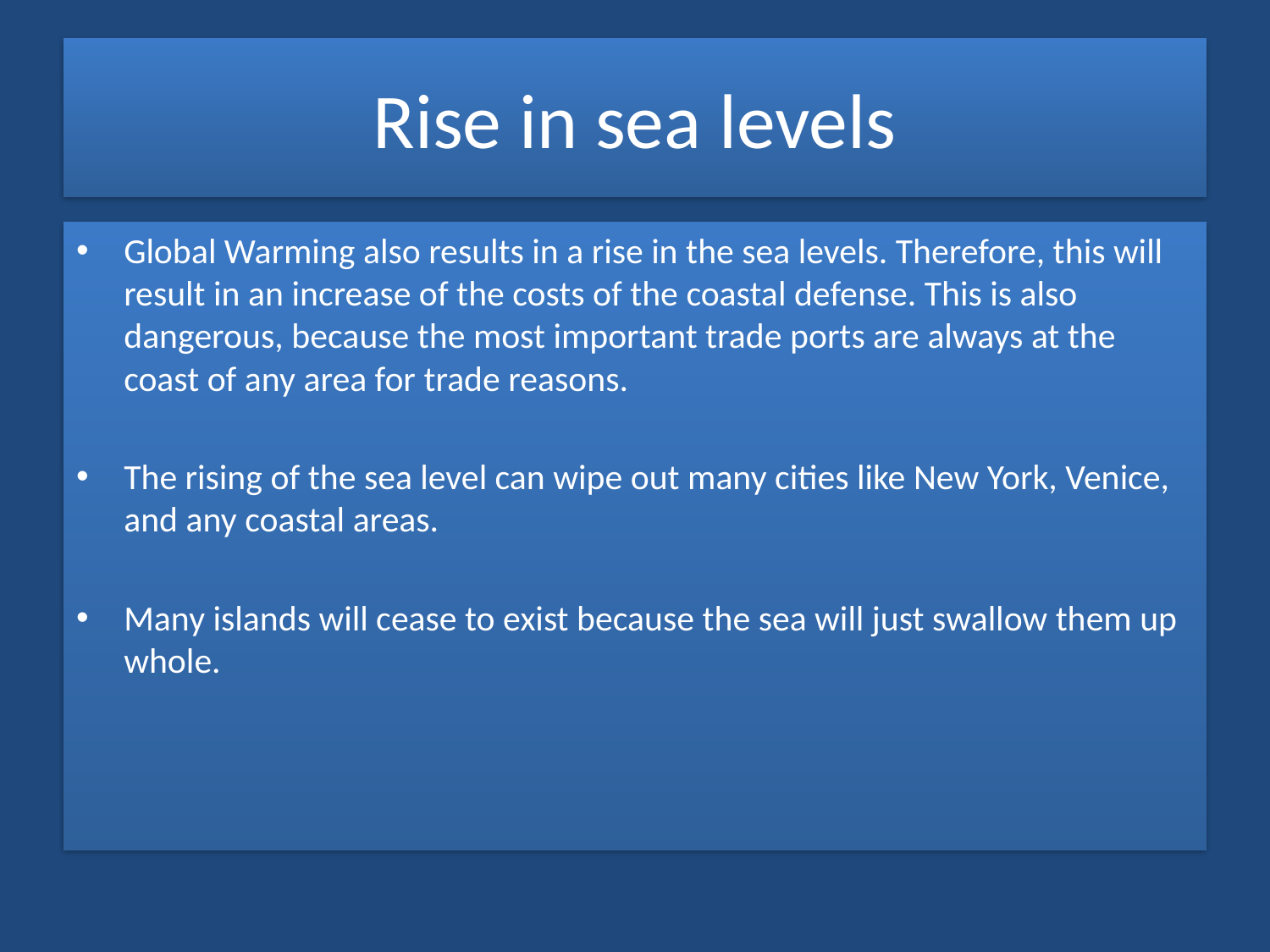

# Rise in sea levels
Global Warming also results in a rise in the sea levels. Therefore, this will result in an increase of the costs of the coastal defense. This is also dangerous, because the most important trade ports are always at the coast of any area for trade reasons.

The rising of the sea level can wipe out many cities like New York, Venice, and any coastal areas.

Many islands will cease to exist because the sea will just swallow them up whole.